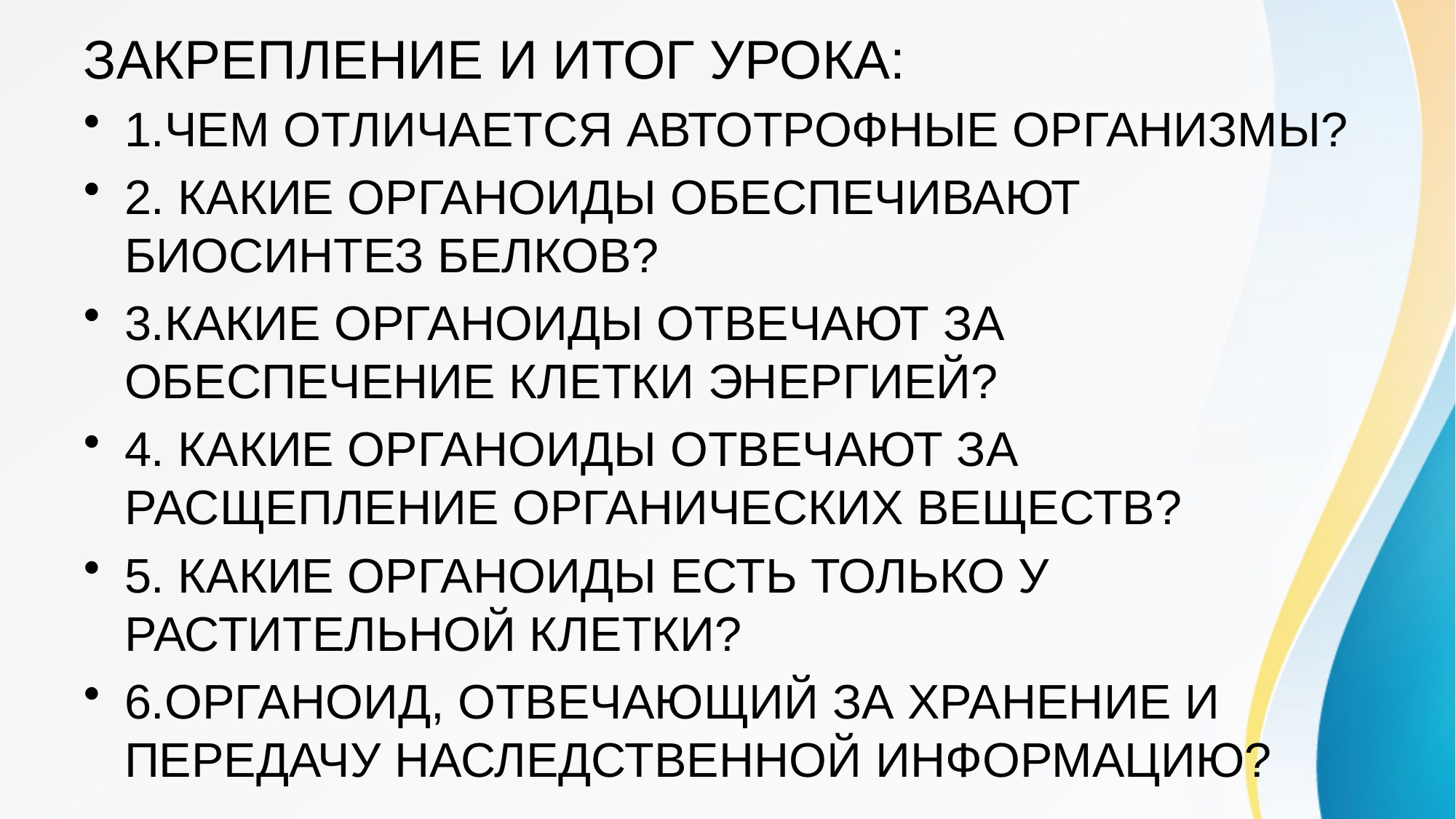

# ЗАКРЕПЛЕНИЕ И ИТОГ УРОКА:
1.ЧЕМ ОТЛИЧАЕТСЯ АВТОТРОФНЫЕ ОРГАНИЗМЫ?
2. КАКИЕ ОРГАНОИДЫ ОБЕСПЕЧИВАЮТ БИОСИНТЕЗ БЕЛКОВ?
3.КАКИЕ ОРГАНОИДЫ ОТВЕЧАЮТ ЗА ОБЕСПЕЧЕНИЕ КЛЕТКИ ЭНЕРГИЕЙ?
4. КАКИЕ ОРГАНОИДЫ ОТВЕЧАЮТ ЗА РАСЩЕПЛЕНИЕ ОРГАНИЧЕСКИХ ВЕЩЕСТВ?
5. КАКИЕ ОРГАНОИДЫ ЕСТЬ ТОЛЬКО У РАСТИТЕЛЬНОЙ КЛЕТКИ?
6.ОРГАНОИД, ОТВЕЧАЮЩИЙ ЗА ХРАНЕНИЕ И ПЕРЕДАЧУ НАСЛЕДСТВЕННОЙ ИНФОРМАЦИЮ?